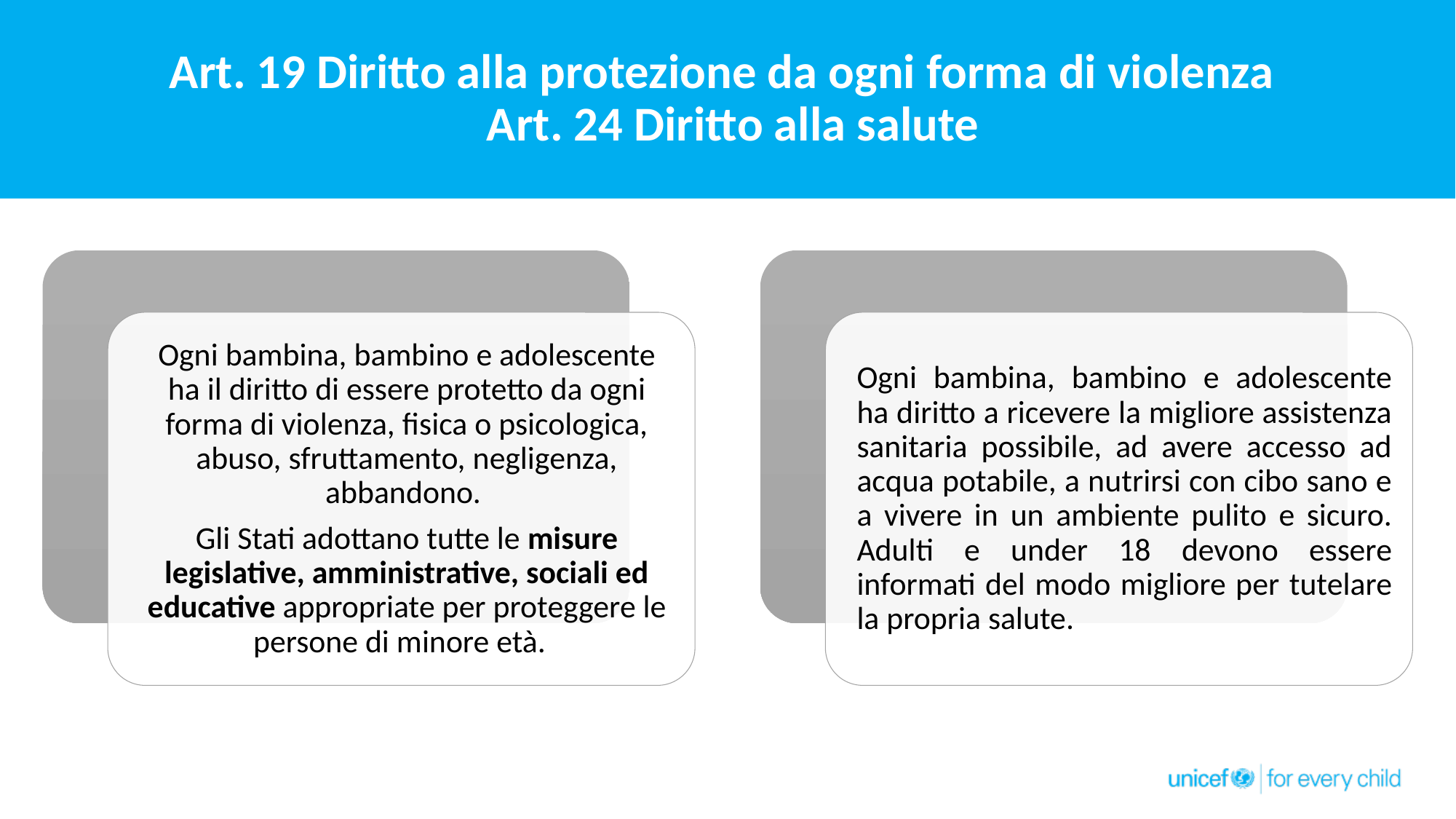

# Art. 19 Diritto alla protezione da ogni forma di violenza Art. 24 Diritto alla salute
Ogni bambina, bambino e adolescente ha il diritto di essere protetto da ogni forma di violenza, fisica o psicologica, abuso, sfruttamento, negligenza, abbandono.
Gli Stati adottano tutte le misure legislative, amministrative, sociali ed educative appropriate per proteggere le persone di minore età.
Ogni bambina, bambino e adolescente ha diritto a ricevere la migliore assistenza sanitaria possibile, ad avere accesso ad acqua potabile, a nutrirsi con cibo sano e a vivere in un ambiente pulito e sicuro. Adulti e under 18 devono essere informati del modo migliore per tutelare la propria salute.